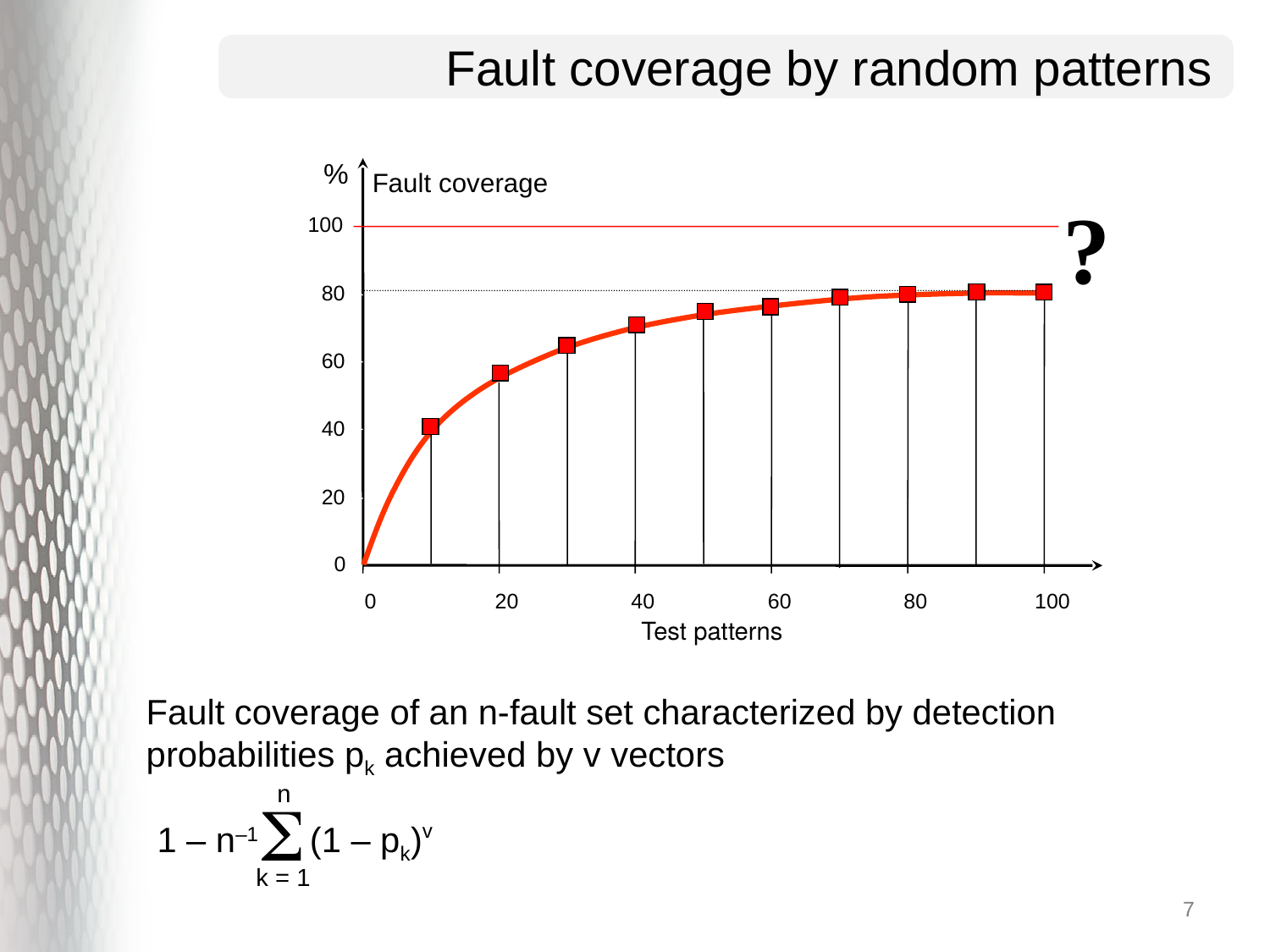

# Fault coverage by random patterns
%

Fault coverage
?
100

80

60

40

20

0

0
20
40
60
80
100
Test patterns
Fault coverage of an n-fault set characterized by detection probabilities pk achieved by v vectors

n
Σ
1 – n–1
(1 – pk)v
k = 1